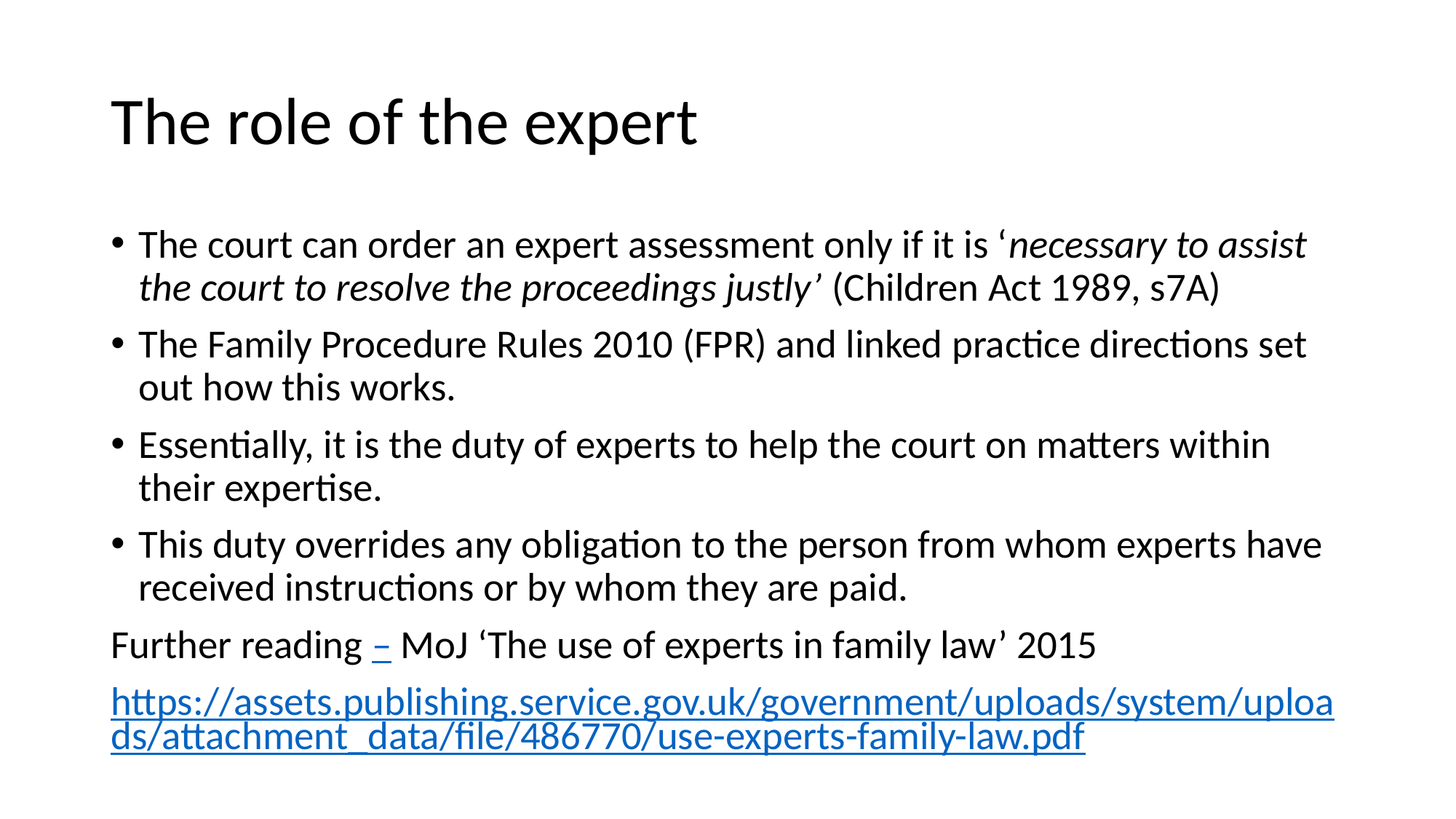

# The role of the expert
The court can order an expert assessment only if it is ‘necessary to assist the court to resolve the proceedings justly’ (Children Act 1989, s7A)
The Family Procedure Rules 2010 (FPR) and linked practice directions set out how this works.
Essentially, it is the duty of experts to help the court on matters within their expertise.
This duty overrides any obligation to the person from whom experts have received instructions or by whom they are paid.
Further reading – MoJ ‘The use of experts in family law’ 2015
https://assets.publishing.service.gov.uk/government/uploads/system/uploads/attachment_data/file/486770/use-experts-family-law.pdf